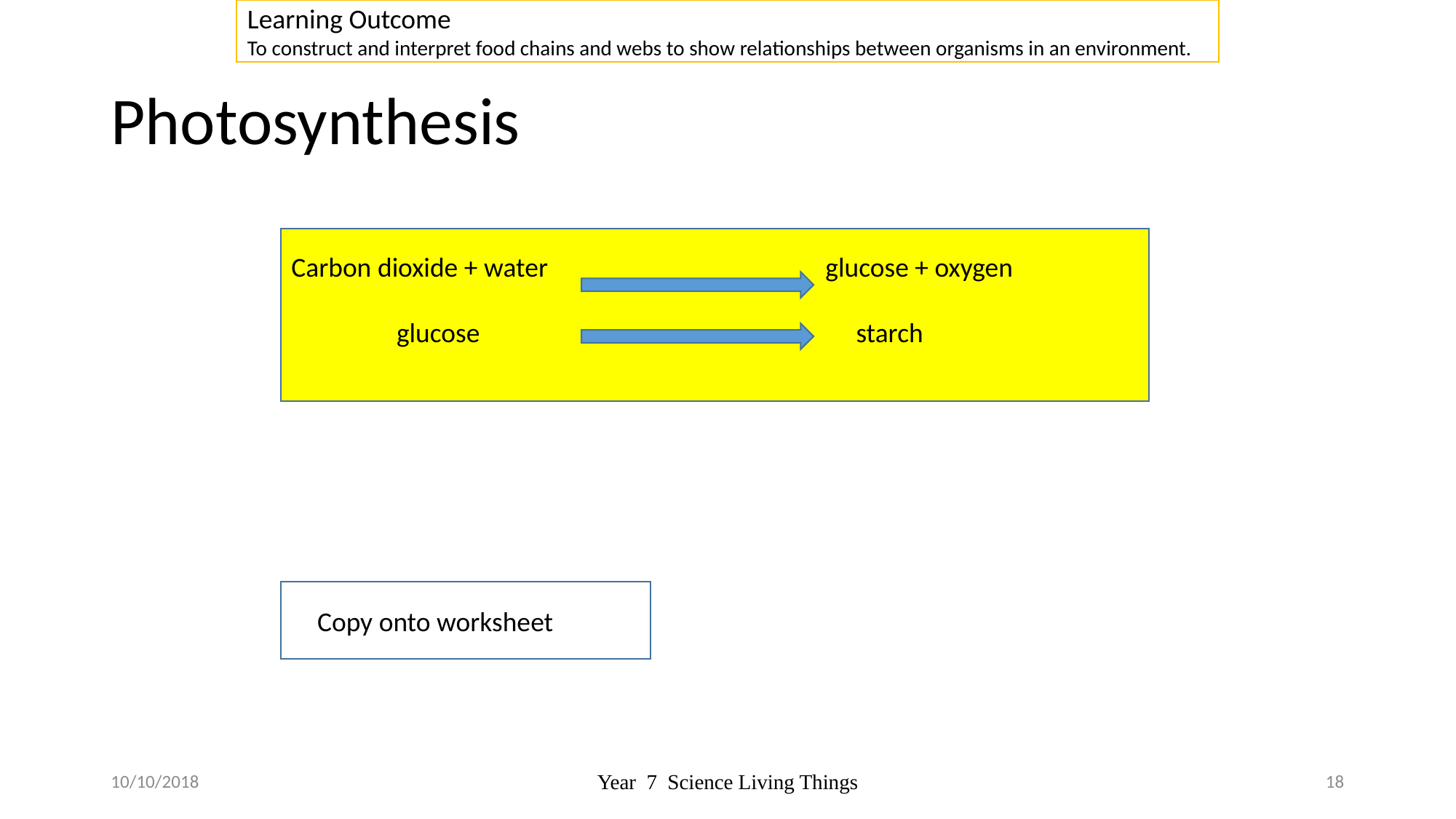

Learning Outcome
To construct and interpret food chains and webs to show relationships between organisms in an environment.
# Photosynthesis
Carbon dioxide + water                                             glucose + oxygen

                 glucose                                                             starch

Copy onto worksheet
10/10/2018
Year  7  Science Living Things
18